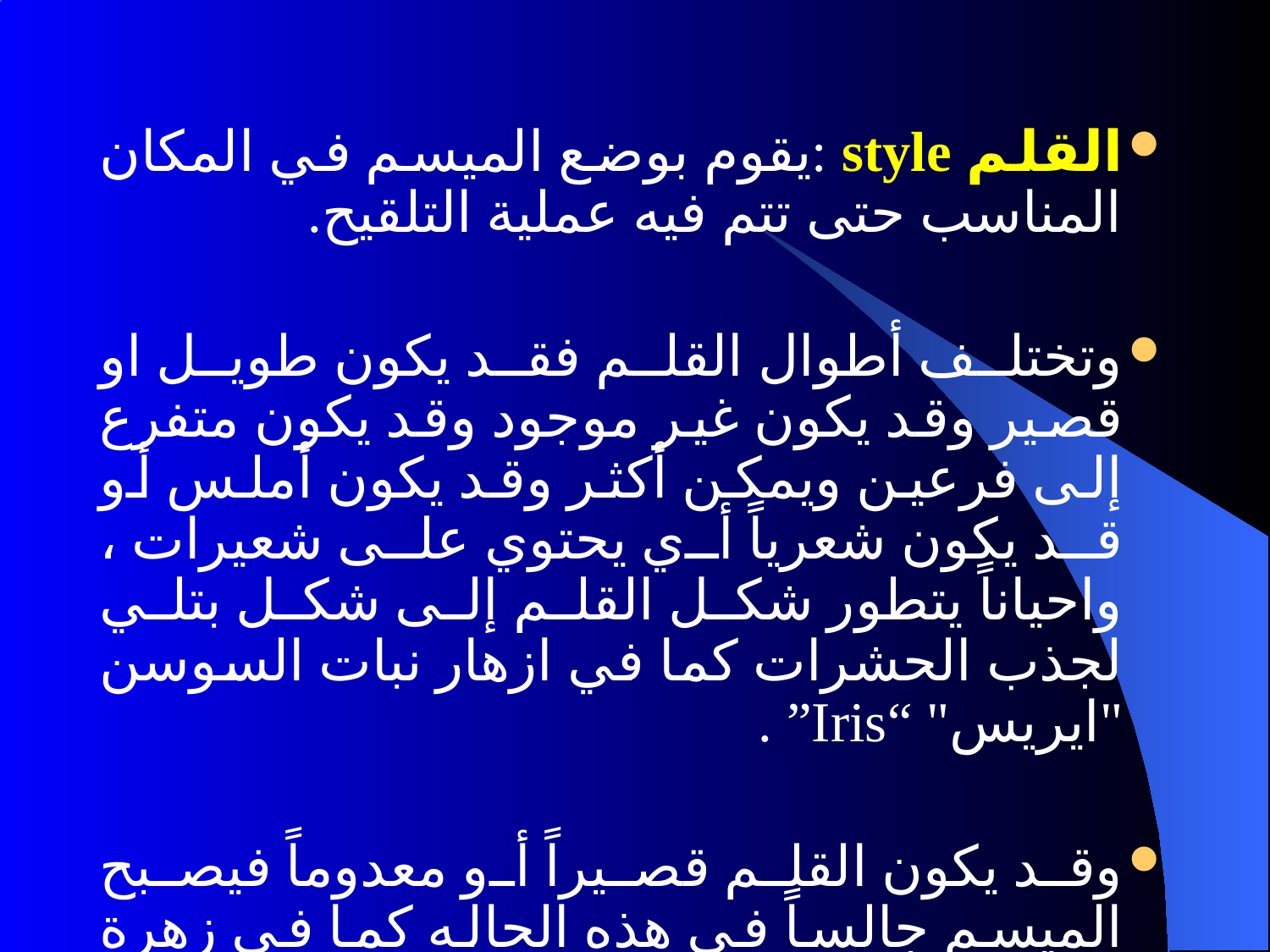

القلم style :يقوم بوضع الميسم في المكان المناسب حتى تتم فيه عملية التلقيح.

وتختلف أطوال القلم فقد يكون طويل او قصير وقد يكون غير موجود وقد يكون متفرع إلى فرعين ويمكن أكثر وقد يكون أملس أو قد يكون شعرياً أي يحتوي على شعيرات ، واحياناً يتطور شكل القلم إلى شكل بتلي لجذب الحشرات كما في ازهار نبات السوسن "ايريس" “Iris” .

وقد يكون القلم قصيراً أو معدوماً فيصبح الميسم جالساً في هذه الحاله كما في زهرة الخشخاش.